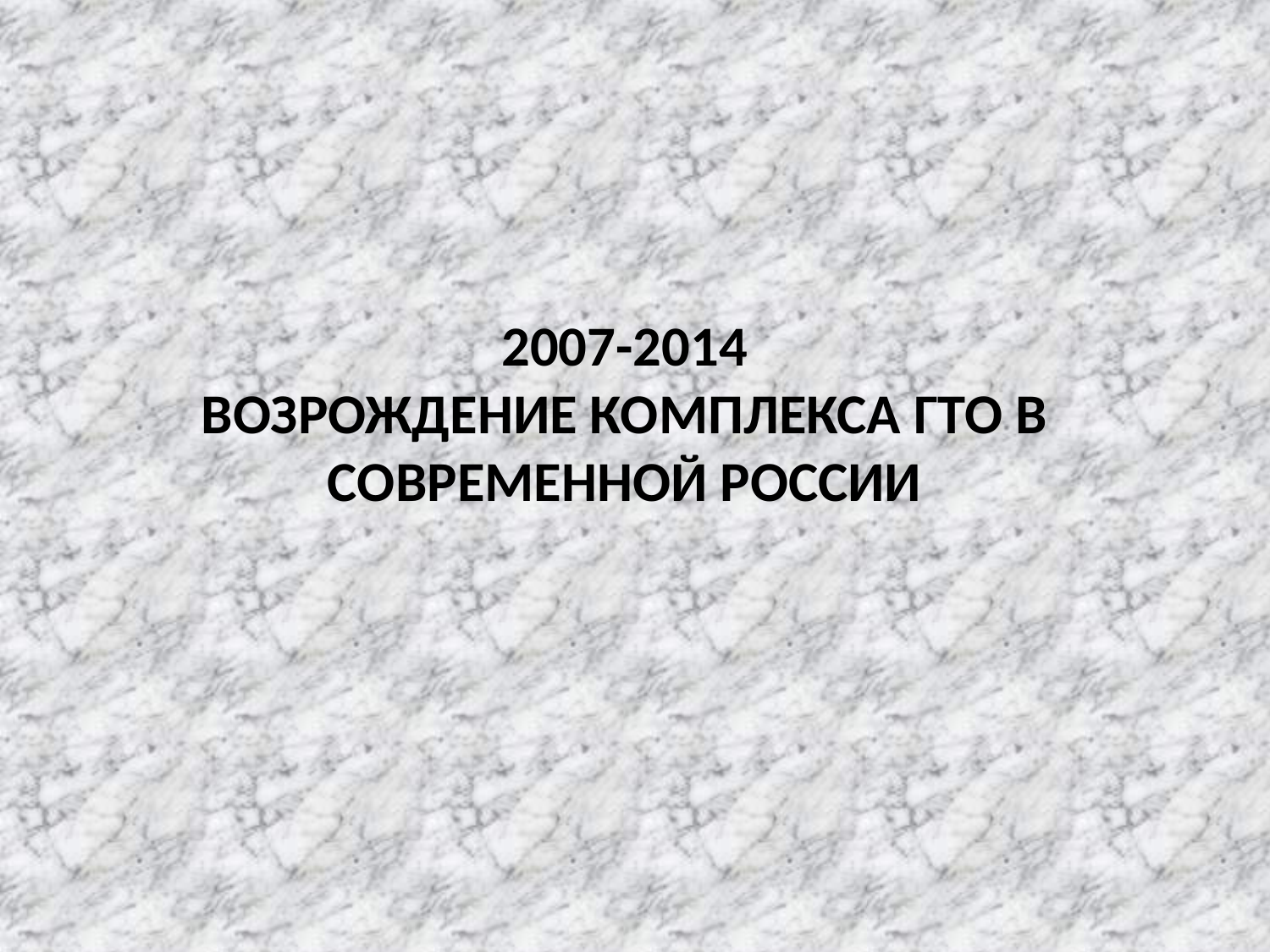

# 2007-2014 ВОЗРОЖДЕНИЕ КОМПЛЕКСА ГТО В СОВРЕМЕННОЙ РОССИИ